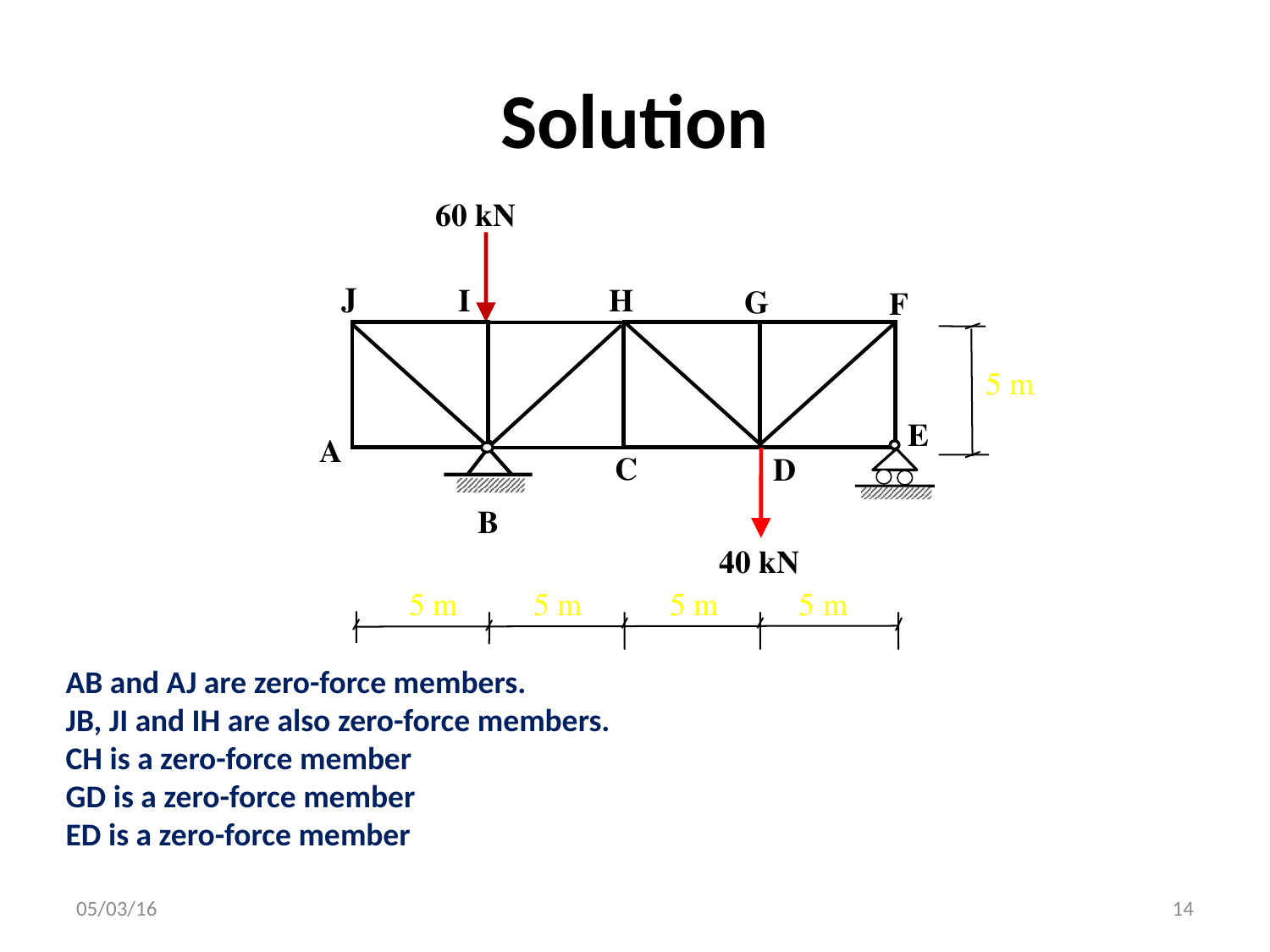

# Solution
60 kN

J
I
H
G
F

5 m
E
A

C
D

B
40 kN
5 m
5 m
5 m
5 m

AB and AJ are zero-force members.
JB, JI and IH are also zero-force members.
CH is a zero-force member
GD is a zero-force member
ED is a zero-force member
05/03/16
14